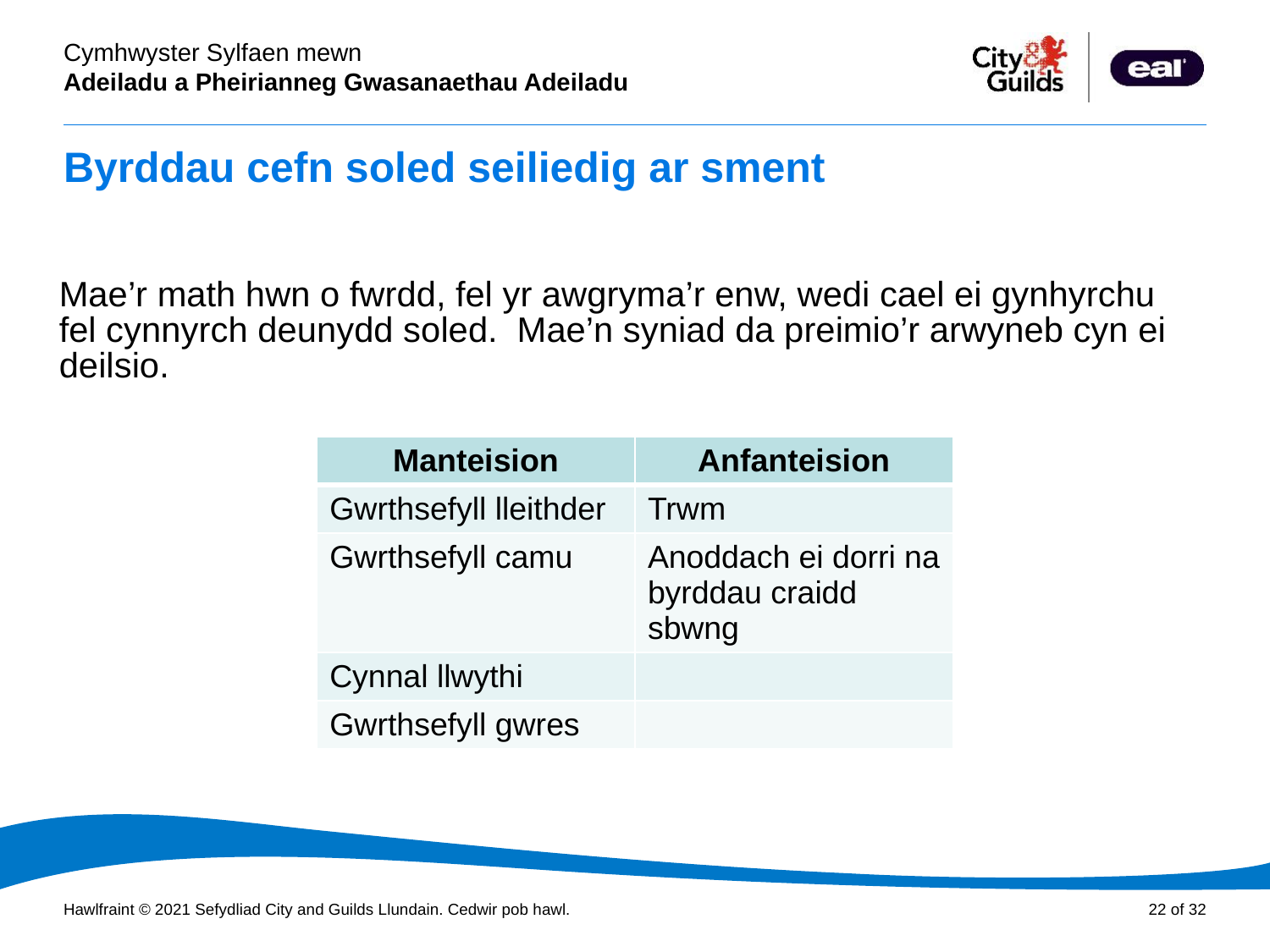

# Byrddau cefn soled seiliedig ar sment

Mae’r math hwn o fwrdd, fel yr awgryma’r enw, wedi cael ei gynhyrchu fel cynnyrch deunydd soled.  Mae’n syniad da preimio’r arwyneb cyn ei deilsio.

| Manteision | Anfanteision |
| --- | --- |
| Gwrthsefyll lleithder | Trwm |
| Gwrthsefyll camu | Anoddach ei dorri na byrddau craidd sbwng |
| Cynnal llwythi |  |
| Gwrthsefyll gwres |  |